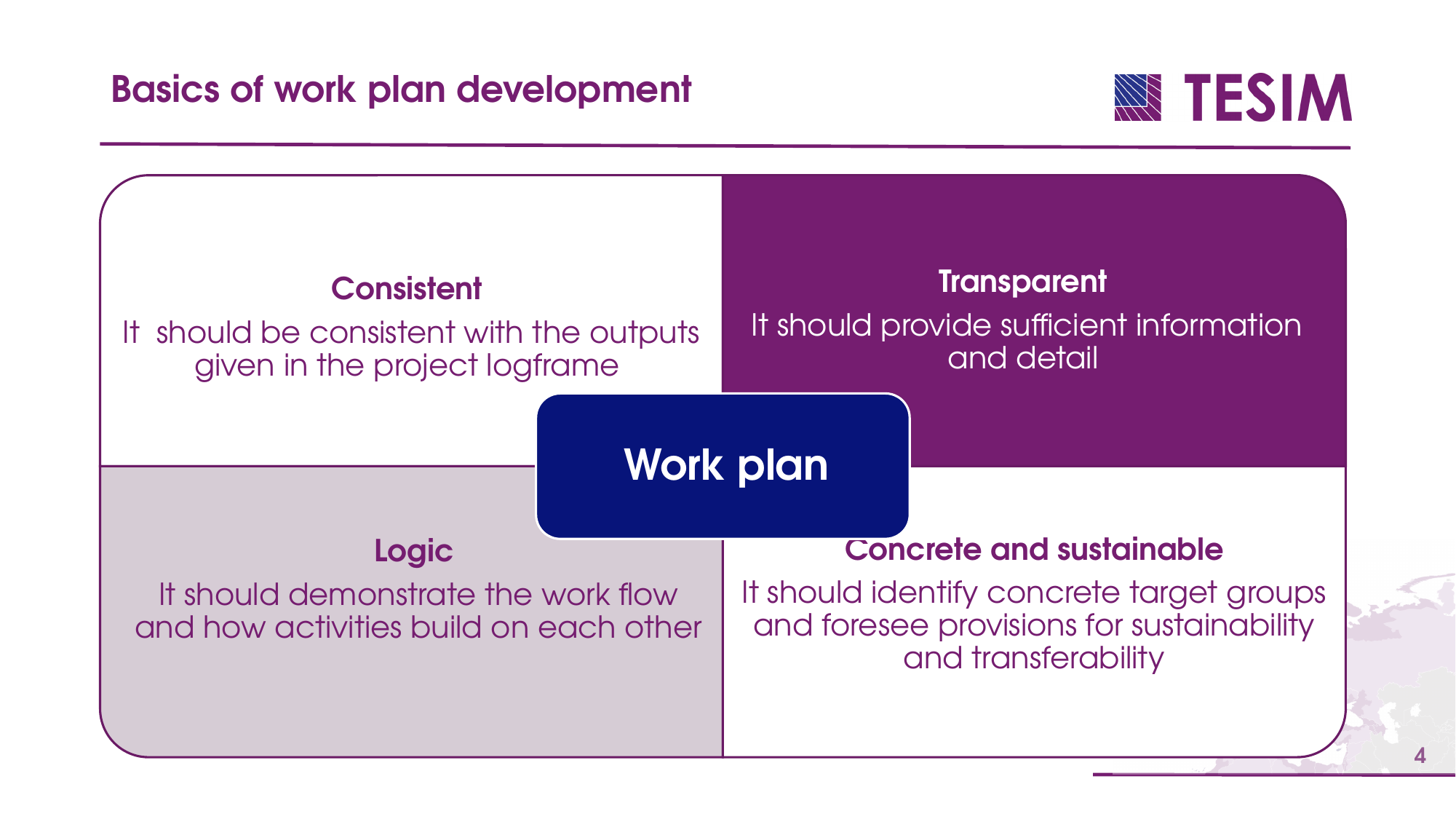

Basics of work plan development
Consistent
It  should be consistent with the outputs given in the project logframe
Transparent
It should provide sufficient information and detail
Logic
It should demonstrate the work flow and how activities build on each other

Concrete and sustainable
It should identify concrete target groups and foresee provisions for sustainability and transferability
Work plan